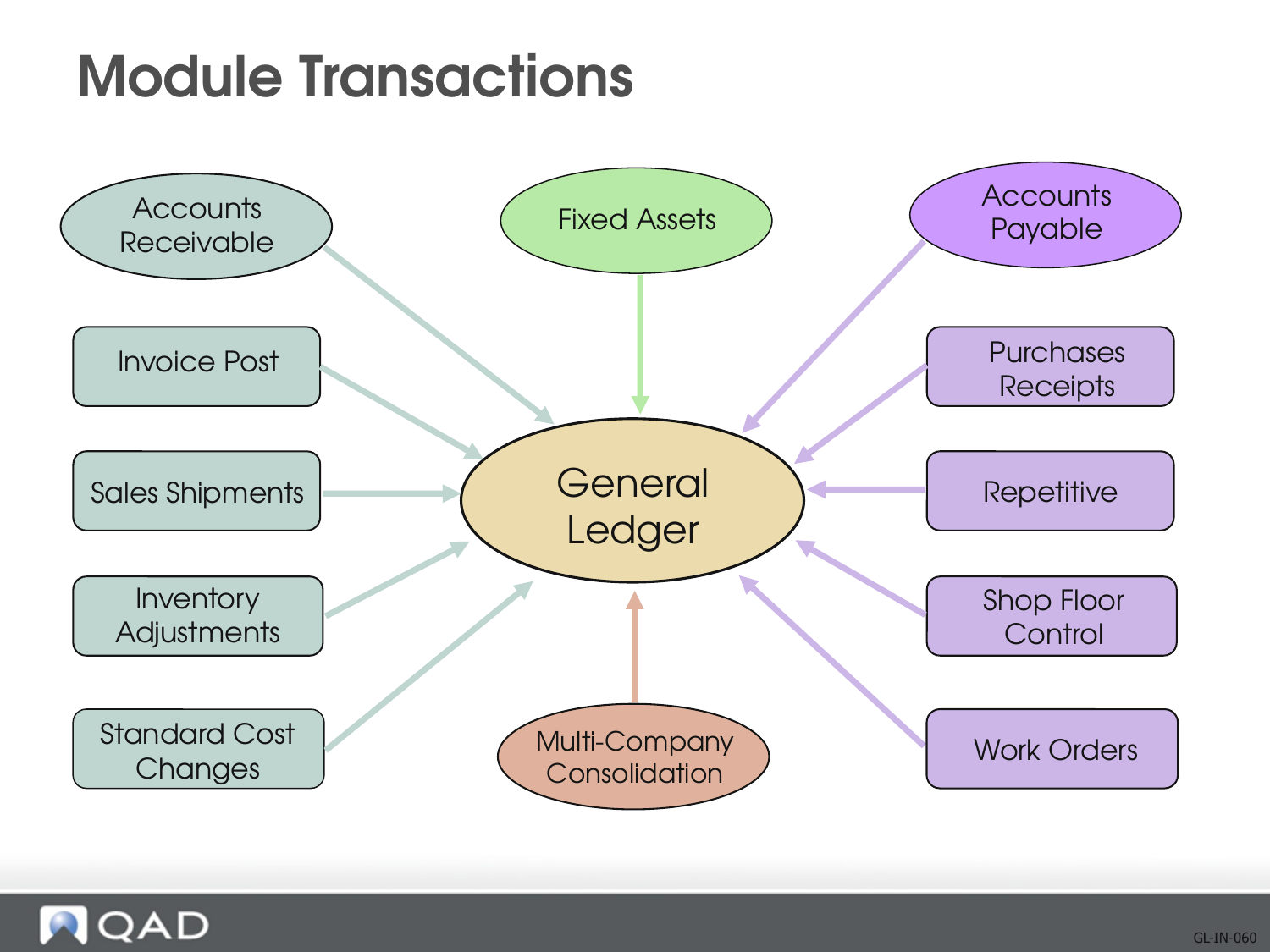

# Module Transactions

Accounts Payable

Fixed Assets

Accounts Receivable

Purchases Receipts

Invoice Post

General Ledger

Repetitive
Sales Shipments

Inventory Adjustments
Shop Floor Control

Standard Cost Changes

Multi-Company Consolidation

Work Orders
GL-IN-060